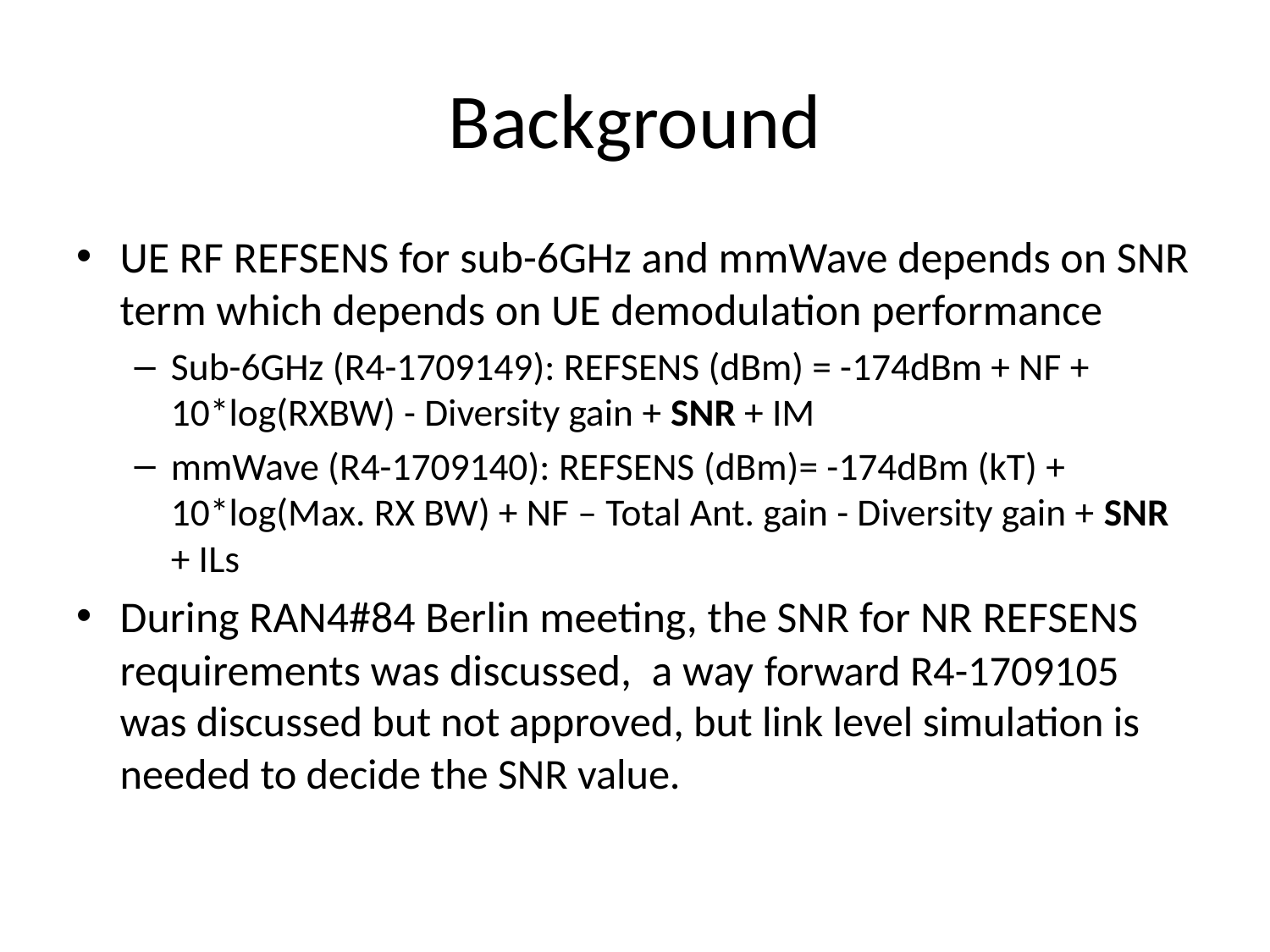

# Background
UE RF REFSENS for sub-6GHz and mmWave depends on SNR term which depends on UE demodulation performance
Sub-6GHz (R4-1709149): REFSENS (dBm) = -174dBm + NF + 10*log(RXBW) - Diversity gain + SNR + IM
mmWave (R4-1709140): REFSENS (dBm)= -174dBm (kT) + 10*log(Max. RX BW) + NF – Total Ant. gain - Diversity gain + SNR + ILs
During RAN4#84 Berlin meeting, the SNR for NR REFSENS requirements was discussed,  a way forward R4-1709105 was discussed but not approved, but link level simulation is needed to decide the SNR value.